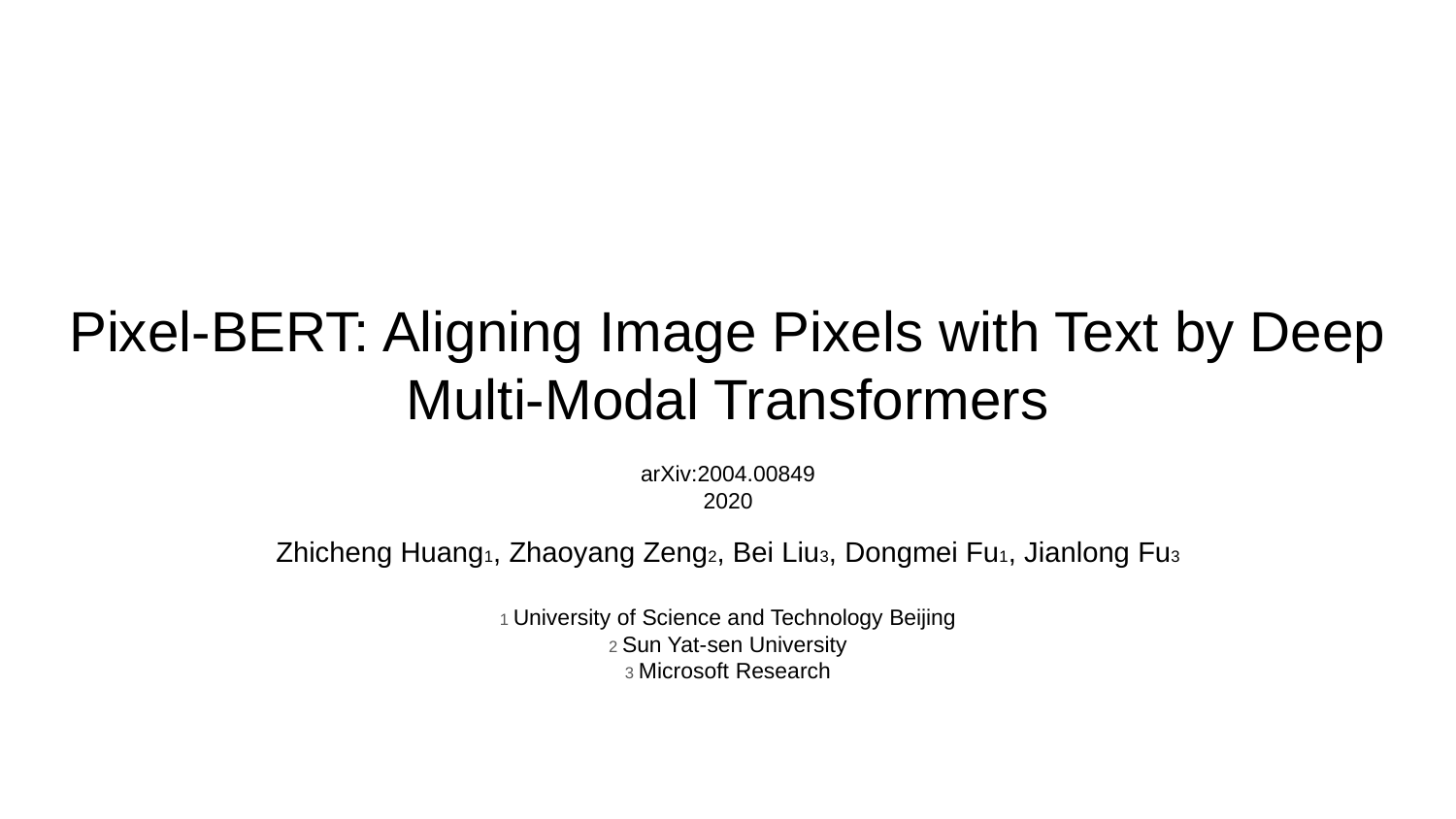

# Pixel-BERT: Aligning Image Pixels with Text by Deep Multi-Modal Transformers
arXiv:2004.00849
2020
Zhicheng Huang1, Zhaoyang Zeng2, Bei Liu3, Dongmei Fu1, Jianlong Fu3
1 University of Science and Technology Beijing
2 Sun Yat-sen University
3 Microsoft Research